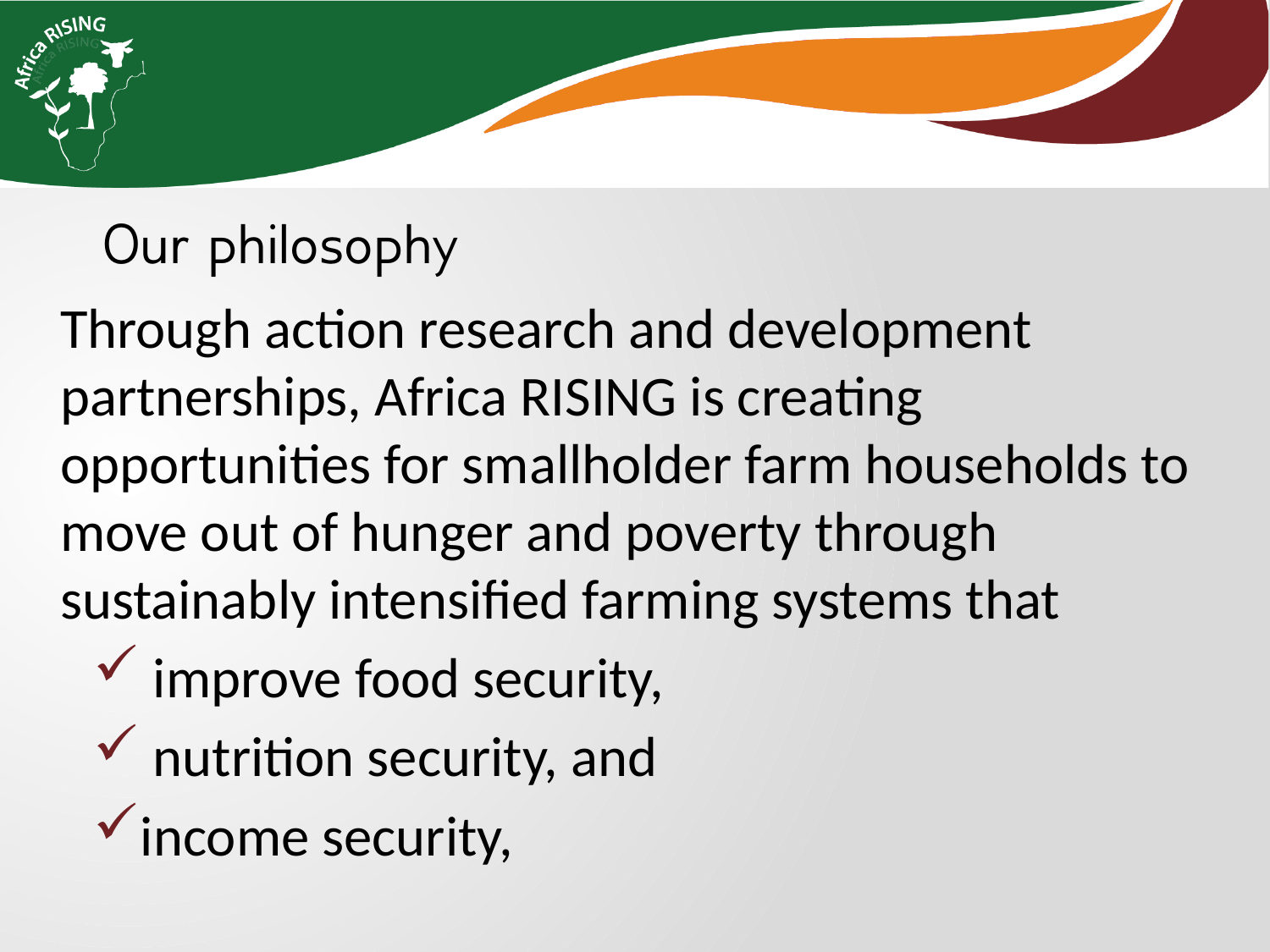

Our philosophy
Through action research and development partnerships, Africa RISING is creating opportunities for smallholder farm households to move out of hunger and poverty through sustainably intensified farming systems that
 improve food security,
 nutrition security, and
income security,